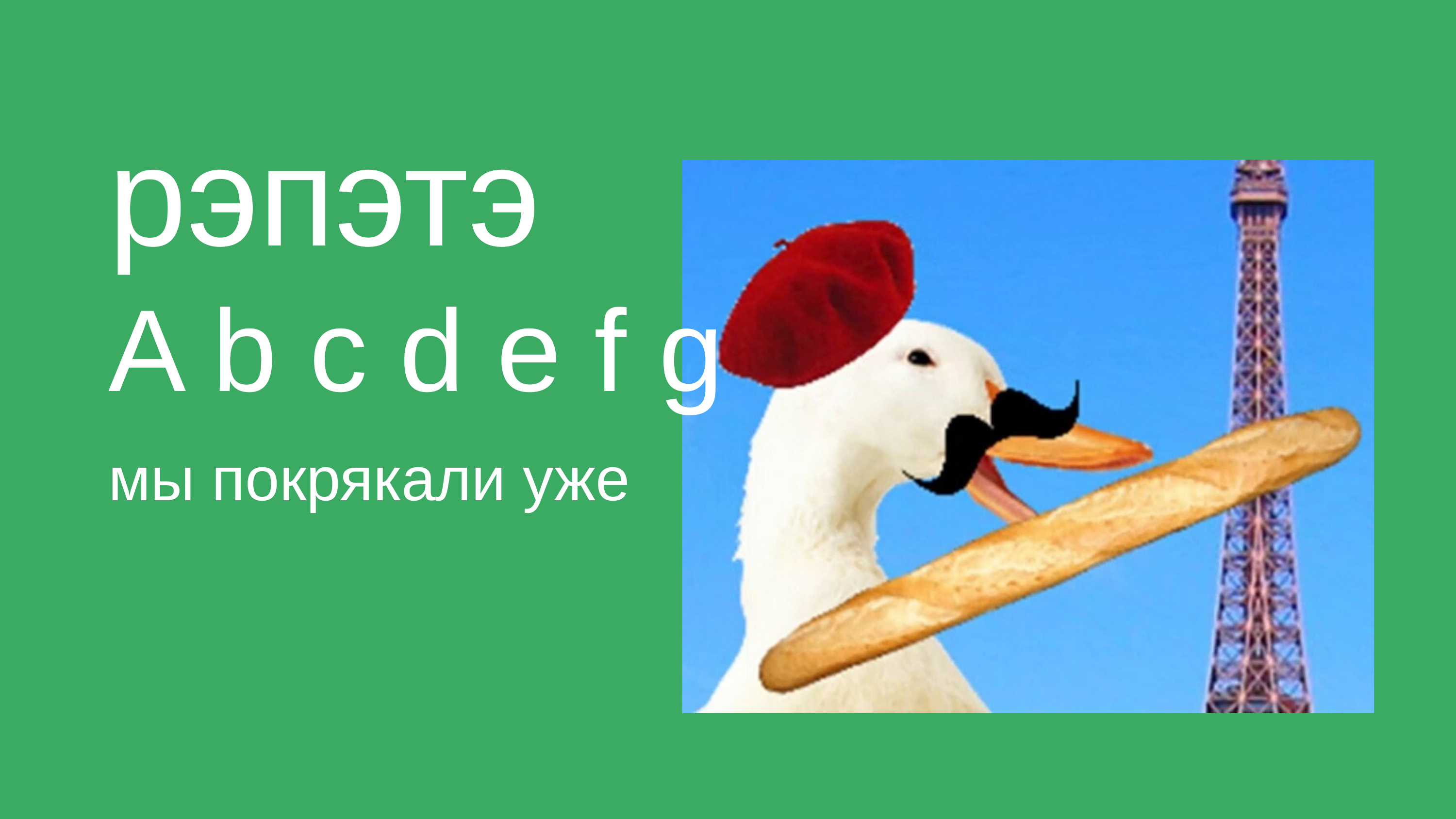

рэпэтэ

A b c d e f g
мы покрякали уже